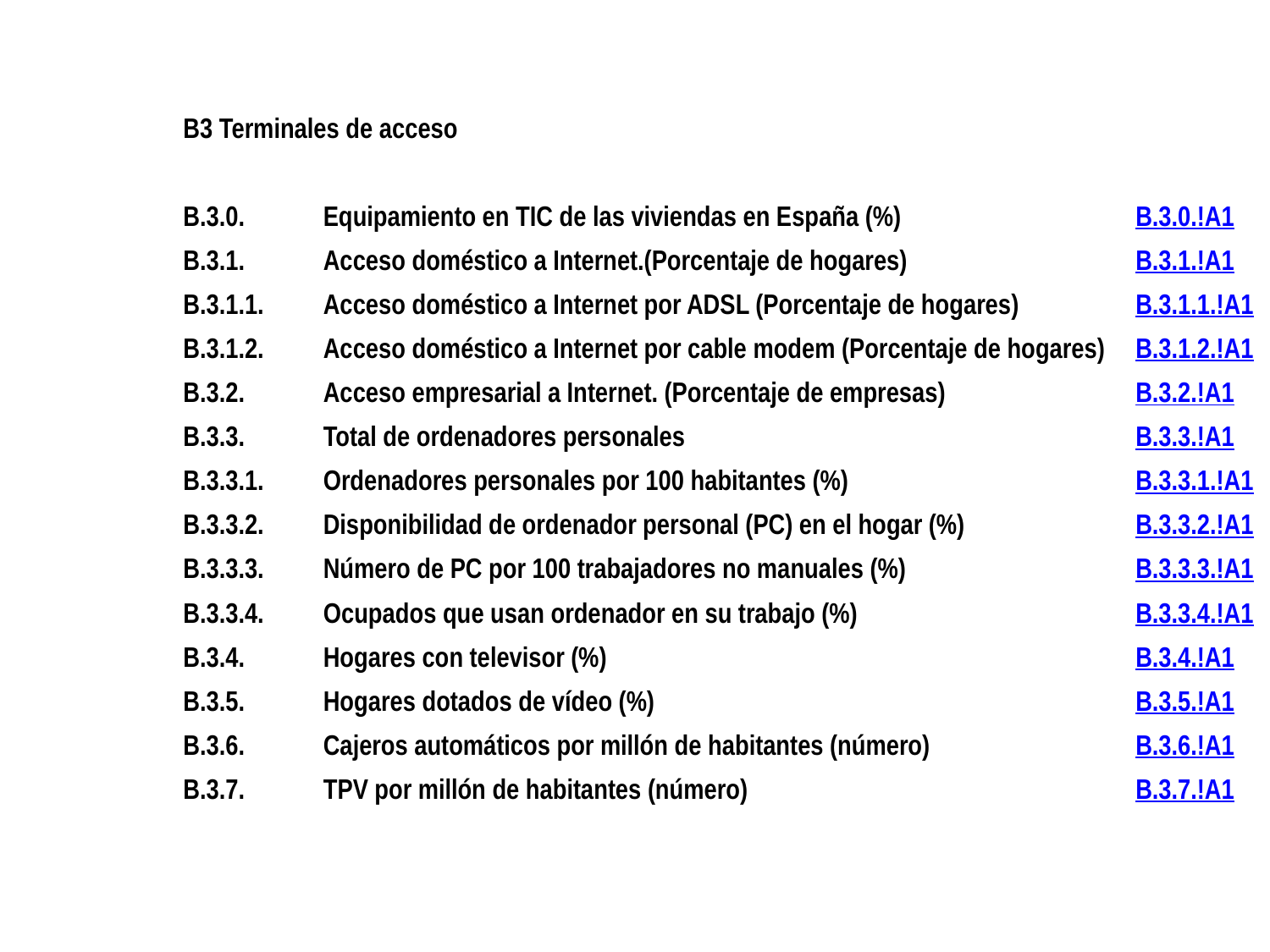

|  | B3 Terminales de acceso |  |  |
| --- | --- | --- | --- |
|  |  |  |  |
|  | B.3.0. | Equipamiento en TIC de las viviendas en España (%) | B.3.0.!A1 |
|  | B.3.1. | Acceso doméstico a Internet.(Porcentaje de hogares) | B.3.1.!A1 |
|  | B.3.1.1. | Acceso doméstico a Internet por ADSL (Porcentaje de hogares) | B.3.1.1.!A1 |
|  | B.3.1.2. | Acceso doméstico a Internet por cable modem (Porcentaje de hogares) | B.3.1.2.!A1 |
|  | B.3.2. | Acceso empresarial a Internet. (Porcentaje de empresas) | B.3.2.!A1 |
|  | B.3.3. | Total de ordenadores personales | B.3.3.!A1 |
|  | B.3.3.1. | Ordenadores personales por 100 habitantes (%) | B.3.3.1.!A1 |
|  | B.3.3.2. | Disponibilidad de ordenador personal (PC) en el hogar (%) | B.3.3.2.!A1 |
|  | B.3.3.3. | Número de PC por 100 trabajadores no manuales (%) | B.3.3.3.!A1 |
|  | B.3.3.4. | Ocupados que usan ordenador en su trabajo (%) | B.3.3.4.!A1 |
|  | B.3.4. | Hogares con televisor (%) | B.3.4.!A1 |
|  | B.3.5. | Hogares dotados de vídeo (%) | B.3.5.!A1 |
|  | B.3.6. | Cajeros automáticos por millón de habitantes (número) | B.3.6.!A1 |
|  | B.3.7. | TPV por millón de habitantes (número) | B.3.7.!A1 |